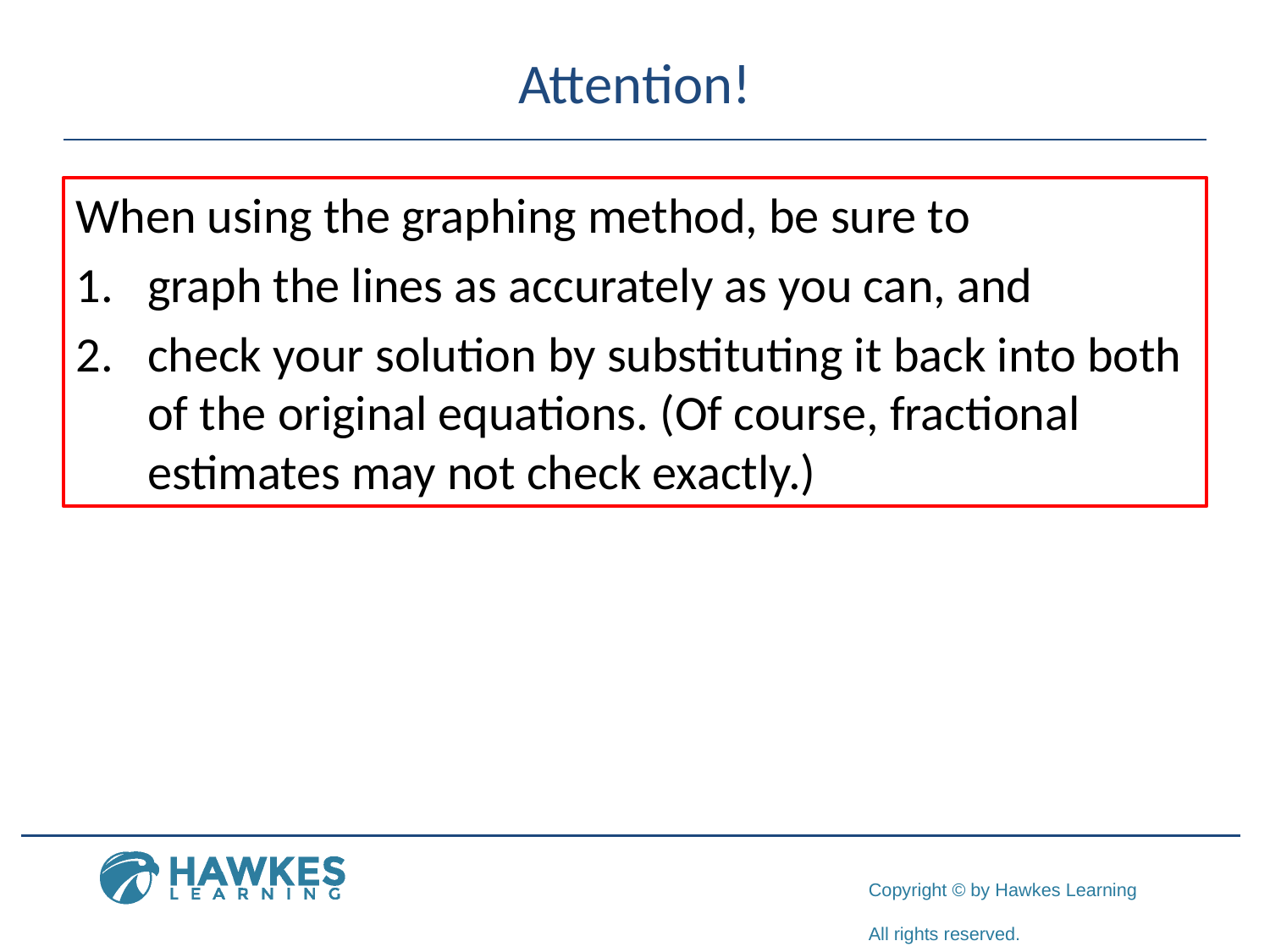

Attention!
When using the graphing method, be sure to
graph the lines as accurately as you can, and
check your solution by substituting it back into both of the original equations. (Of course, fractional estimates may not check exactly.)